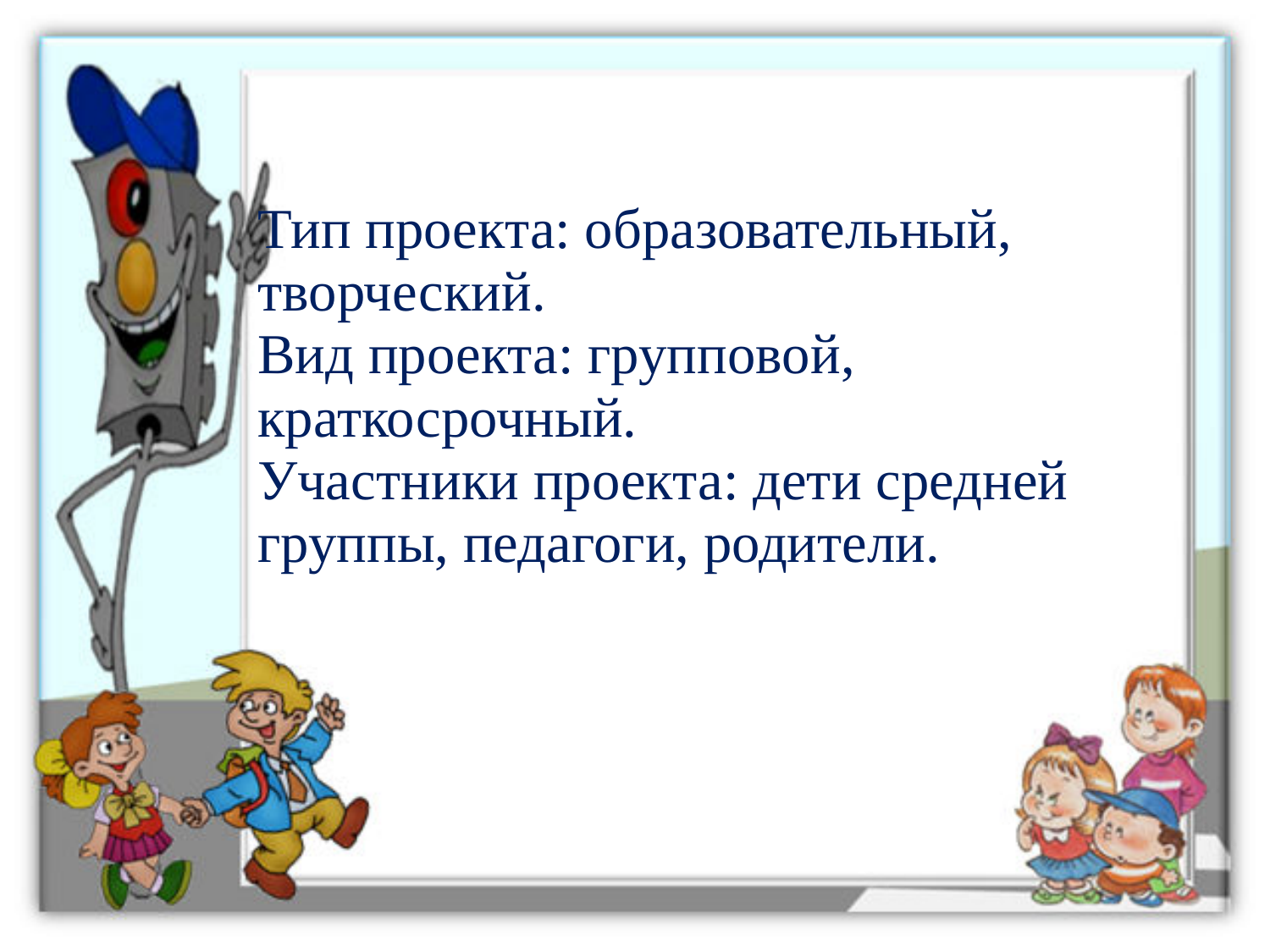

# Тип проекта: образовательный, творческий. Вид проекта: групповой, краткосрочный. Участники проекта: дети средней группы, педагоги, родители.